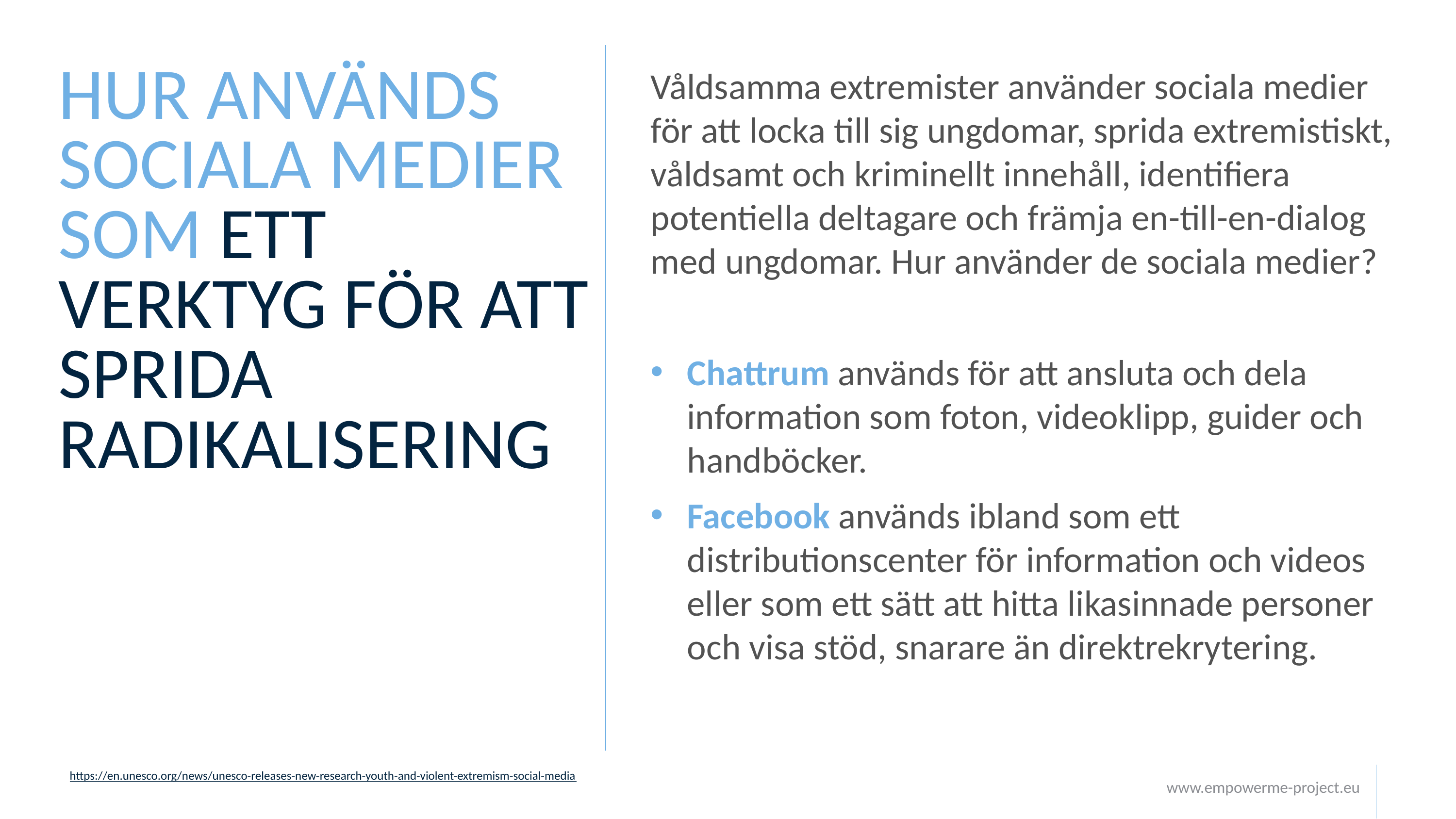

HUR ANVÄNDS SOCIALA MEDIER SOM ETT VERKTYG FÖR ATT SPRIDA RADIKALISERING
Våldsamma extremister använder sociala medier för att locka till sig ungdomar, sprida extremistiskt, våldsamt och kriminellt innehåll, identifiera potentiella deltagare och främja en-till-en-dialog med ungdomar. Hur använder de sociala medier?

Chattrum används för att ansluta och dela information som foton, videoklipp, guider och handböcker.
Facebook används ibland som ett distributionscenter för information och videos eller som ett sätt att hitta likasinnade personer och visa stöd, snarare än direktrekrytering.
https://en.unesco.org/news/unesco-releases-new-research-youth-and-violent-extremism-social-media
www.empowerme-project.eu